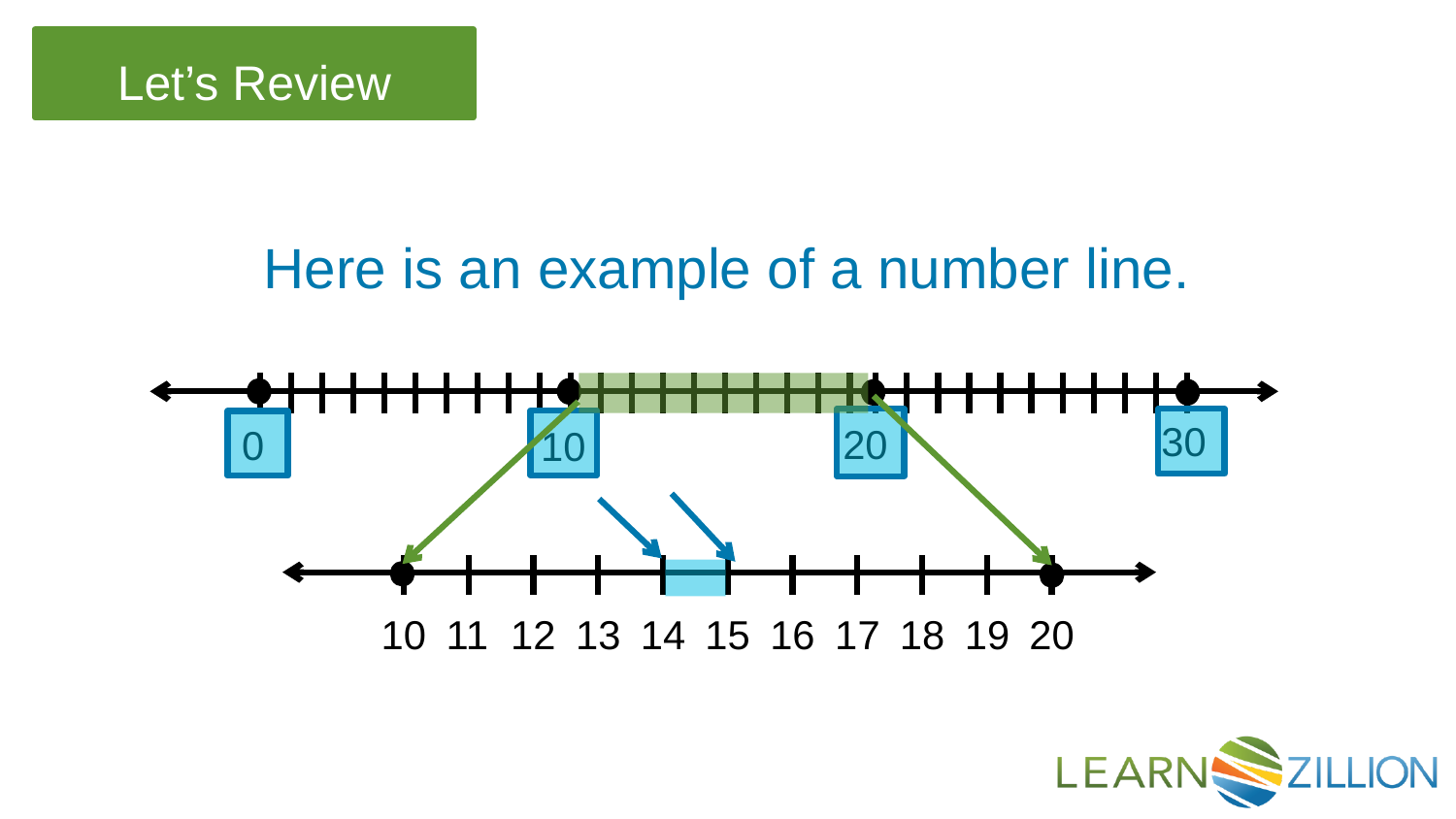

Here is an example of a number line.

30
20
0
10

10
11
12
13
14
15
16
17
18
19
20